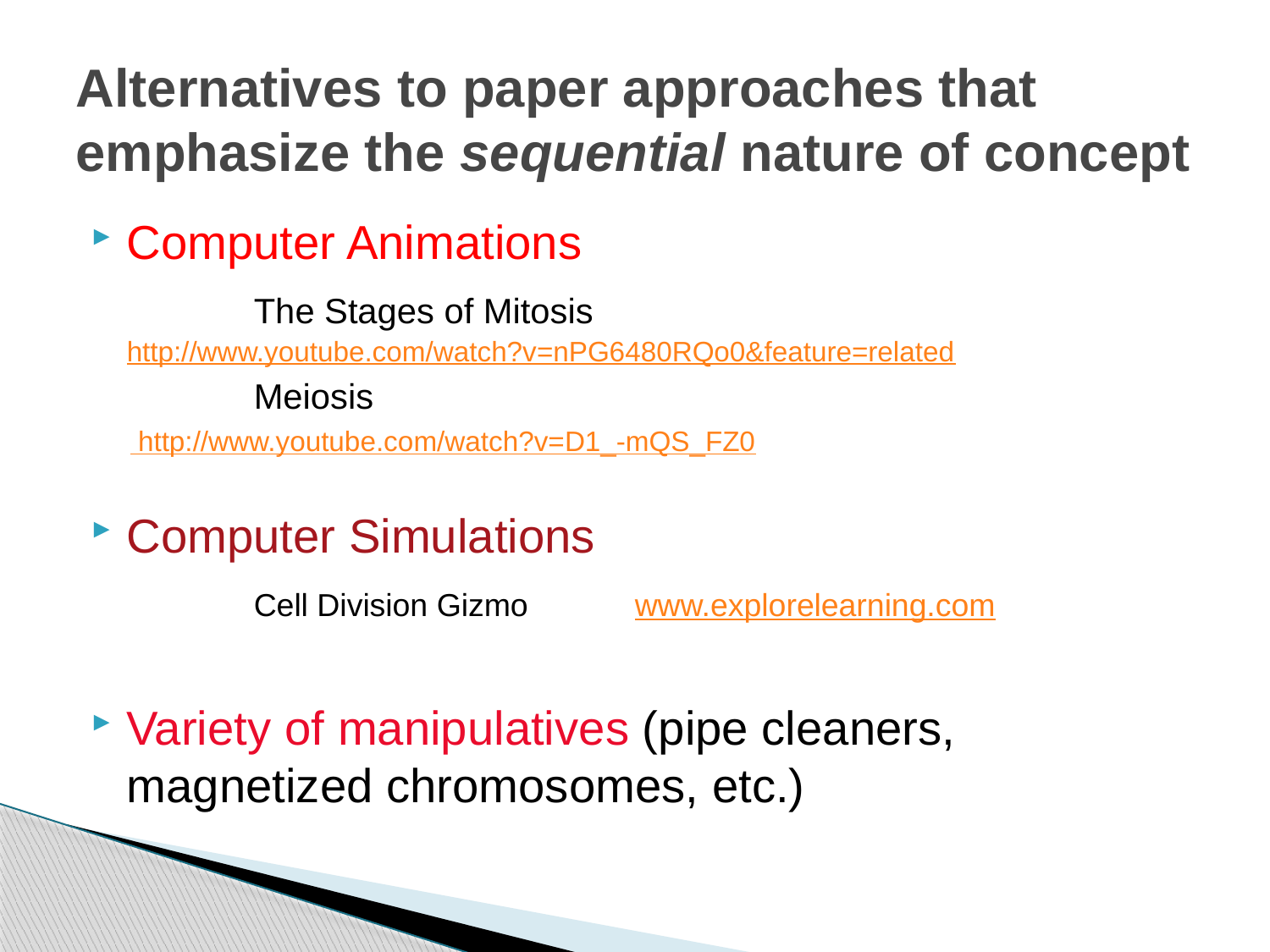

# Alternatives to paper approaches that emphasize the sequential nature of concept
Computer Animations
		The Stages of Mitosis http://www.youtube.com/watch?v=nPG6480RQo0&feature=related
		Meiosis
      http://www.youtube.com/watch?v=D1_-mQS_FZ0

Computer Simulations
		Cell Division Gizmo	www.explorelearning.com

Variety of manipulatives (pipe cleaners, magnetized chromosomes, etc.)